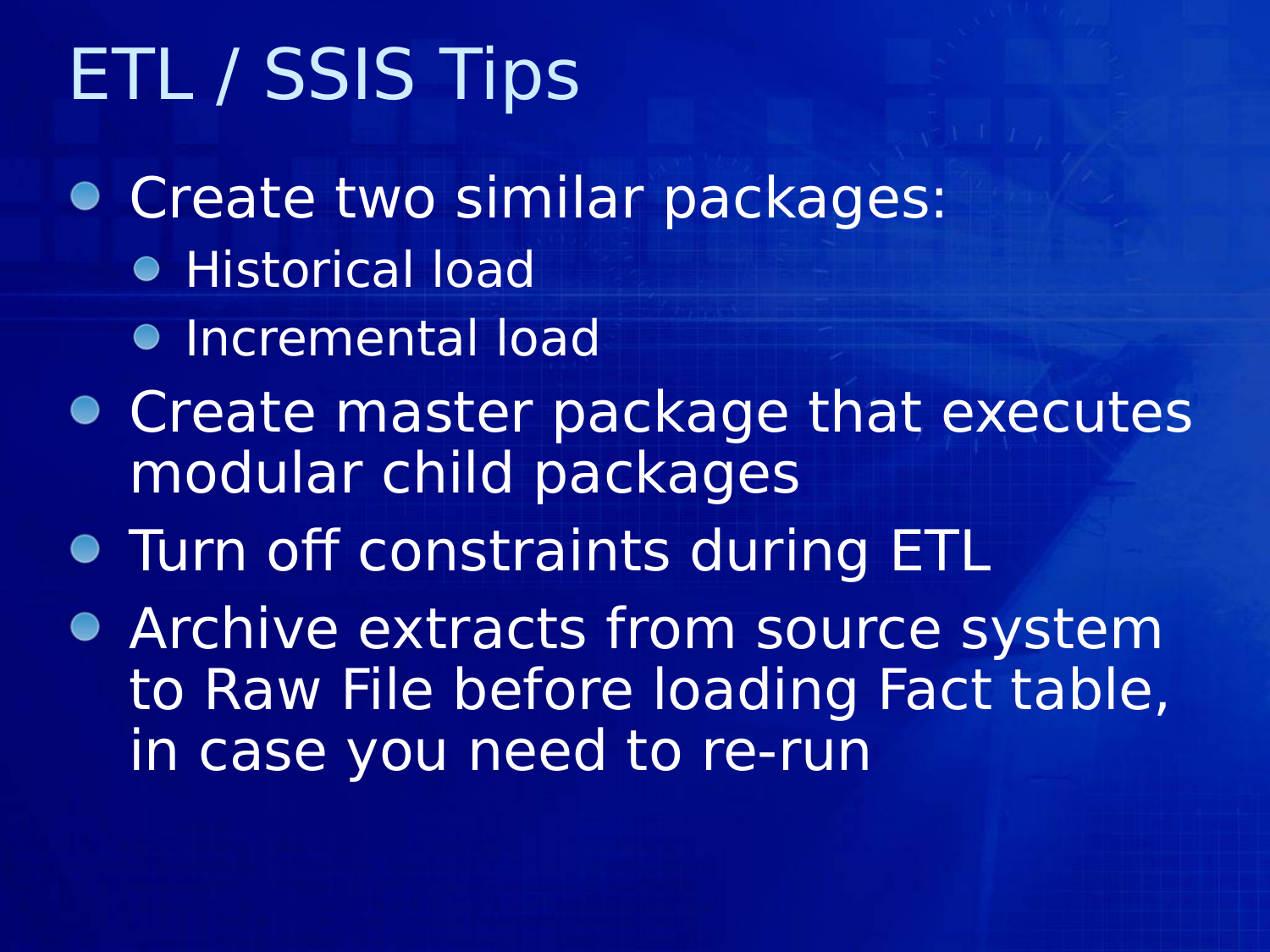

# ETL / SSIS Tips
Create two similar packages:
Historical load
Incremental load
Create master package that executes modular child packages
Turn off constraints during ETL
Archive extracts from source system to Raw File before loading Fact table, in case you need to re-run